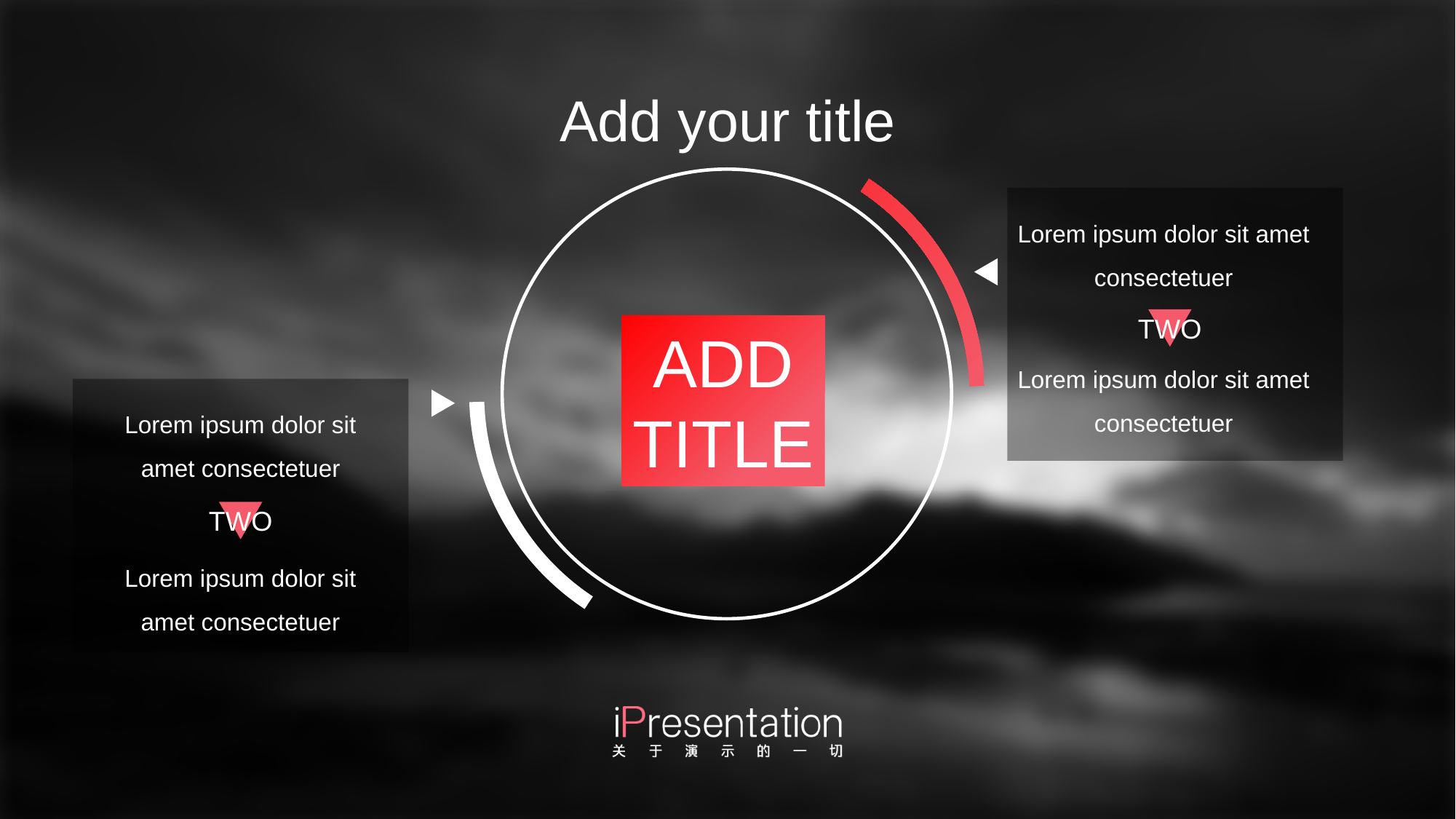

# Add your title

Lorem ipsum dolor sit amet consectetuer

TWO

ADD
TITLE
Lorem ipsum dolor sit amet consectetuer

Lorem ipsum dolor sit amet consectetuer

TWO

Lorem ipsum dolor sit amet consectetuer